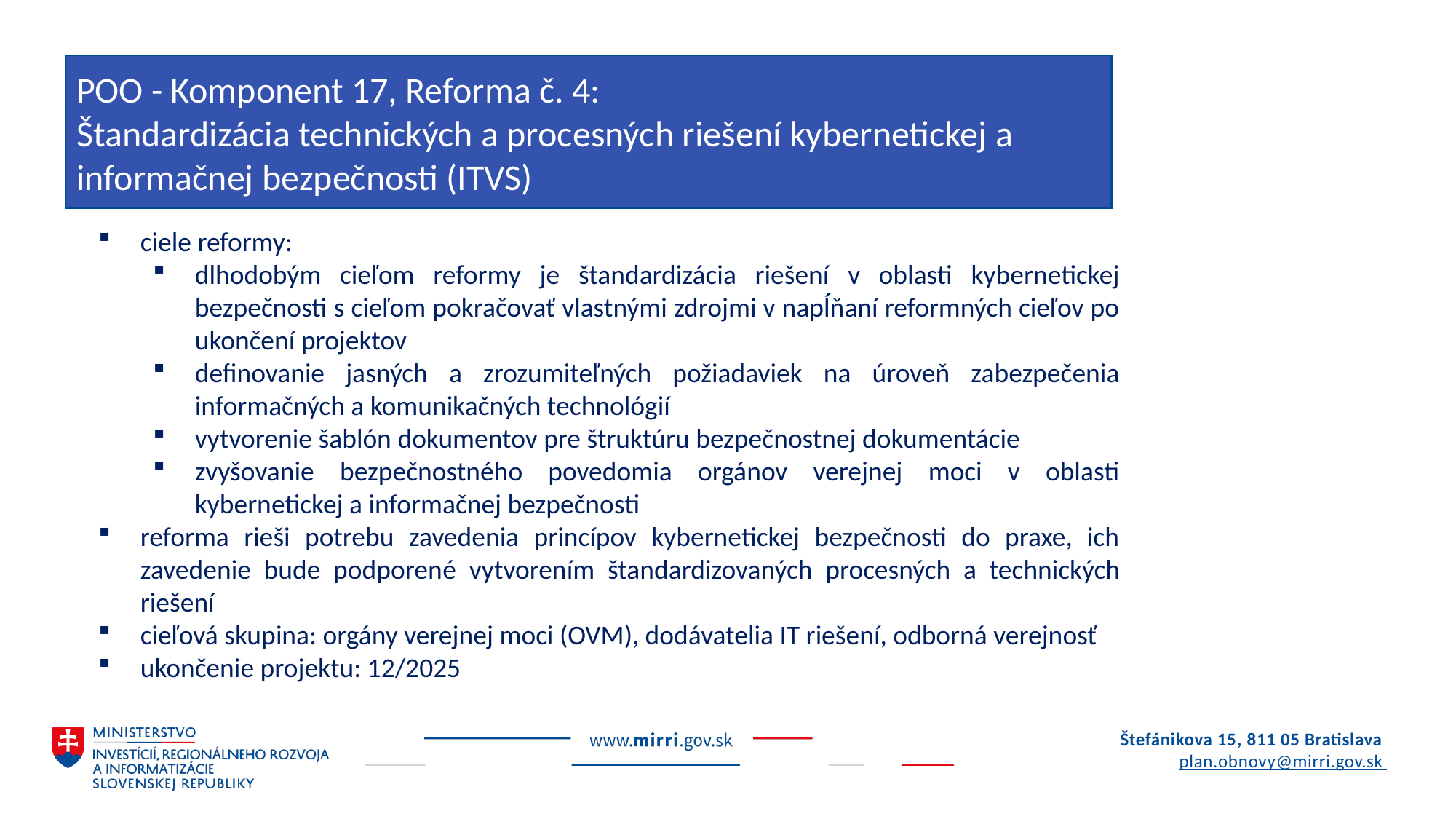

POO - Komponent 17, Reforma č. 4:
Štandardizácia technických a procesných riešení kybernetickej a informačnej bezpečnosti (ITVS)
ciele reformy:
dlhodobým cieľom reformy je štandardizácia riešení v oblasti kybernetickej bezpečnosti s cieľom pokračovať vlastnými zdrojmi v napĺňaní reformných cieľov po ukončení projektov
definovanie jasných a zrozumiteľných požiadaviek na úroveň zabezpečenia informačných a komunikačných technológií
vytvorenie šablón dokumentov pre štruktúru bezpečnostnej dokumentácie
zvyšovanie bezpečnostného povedomia orgánov verejnej moci v oblasti kybernetickej a informačnej bezpečnosti
reforma rieši potrebu zavedenia princípov kybernetickej bezpečnosti do praxe, ich zavedenie bude podporené vytvorením štandardizovaných procesných a technických riešení
cieľová skupina: orgány verejnej moci (OVM), dodávatelia IT riešení, odborná verejnosť
ukončenie projektu: 12/2025